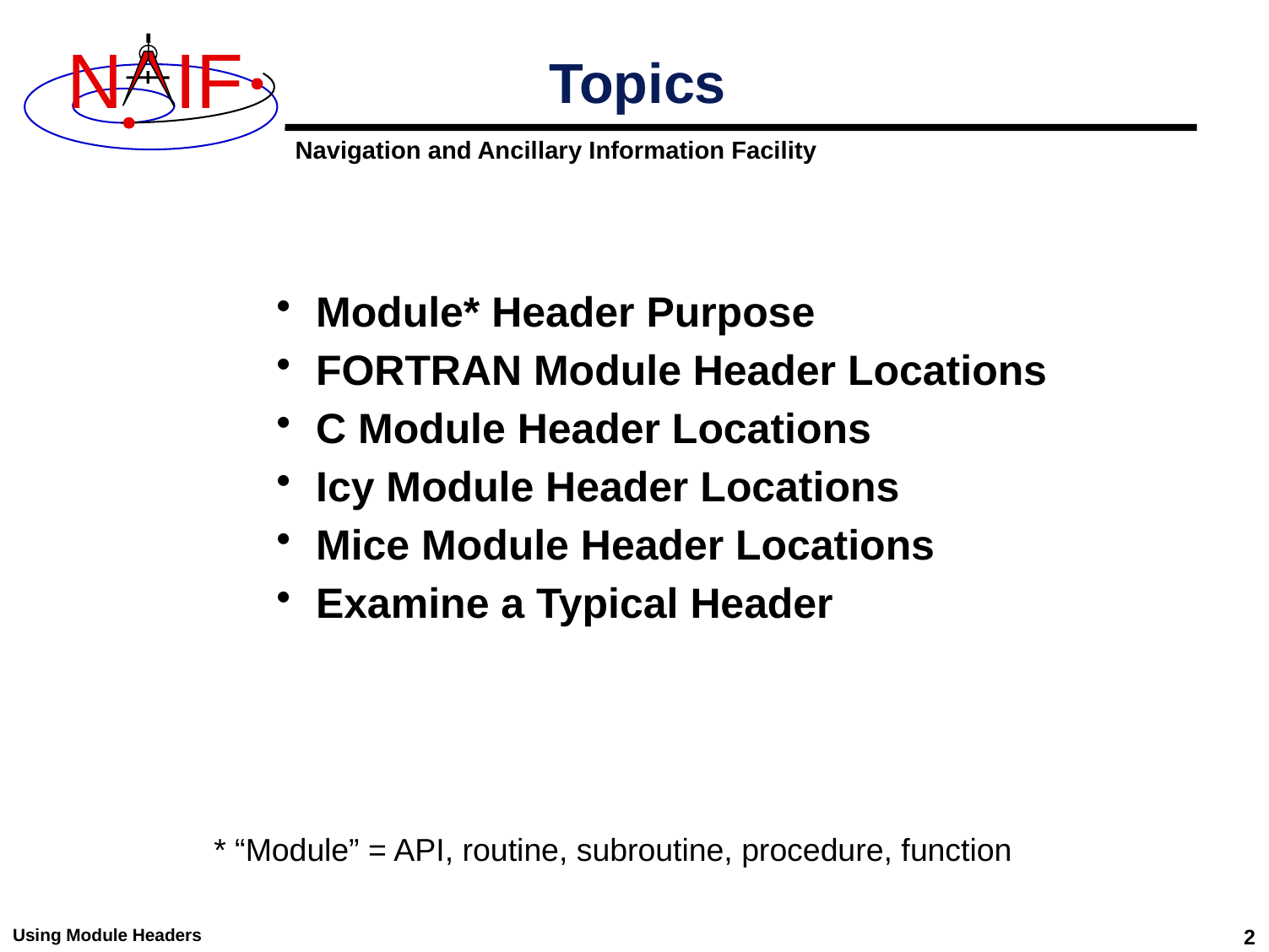

# Topics
Module* Header Purpose
FORTRAN Module Header Locations
C Module Header Locations
Icy Module Header Locations
Mice Module Header Locations
Examine a Typical Header
* “Module” = API, routine, subroutine, procedure, function
Using Module Headers
2